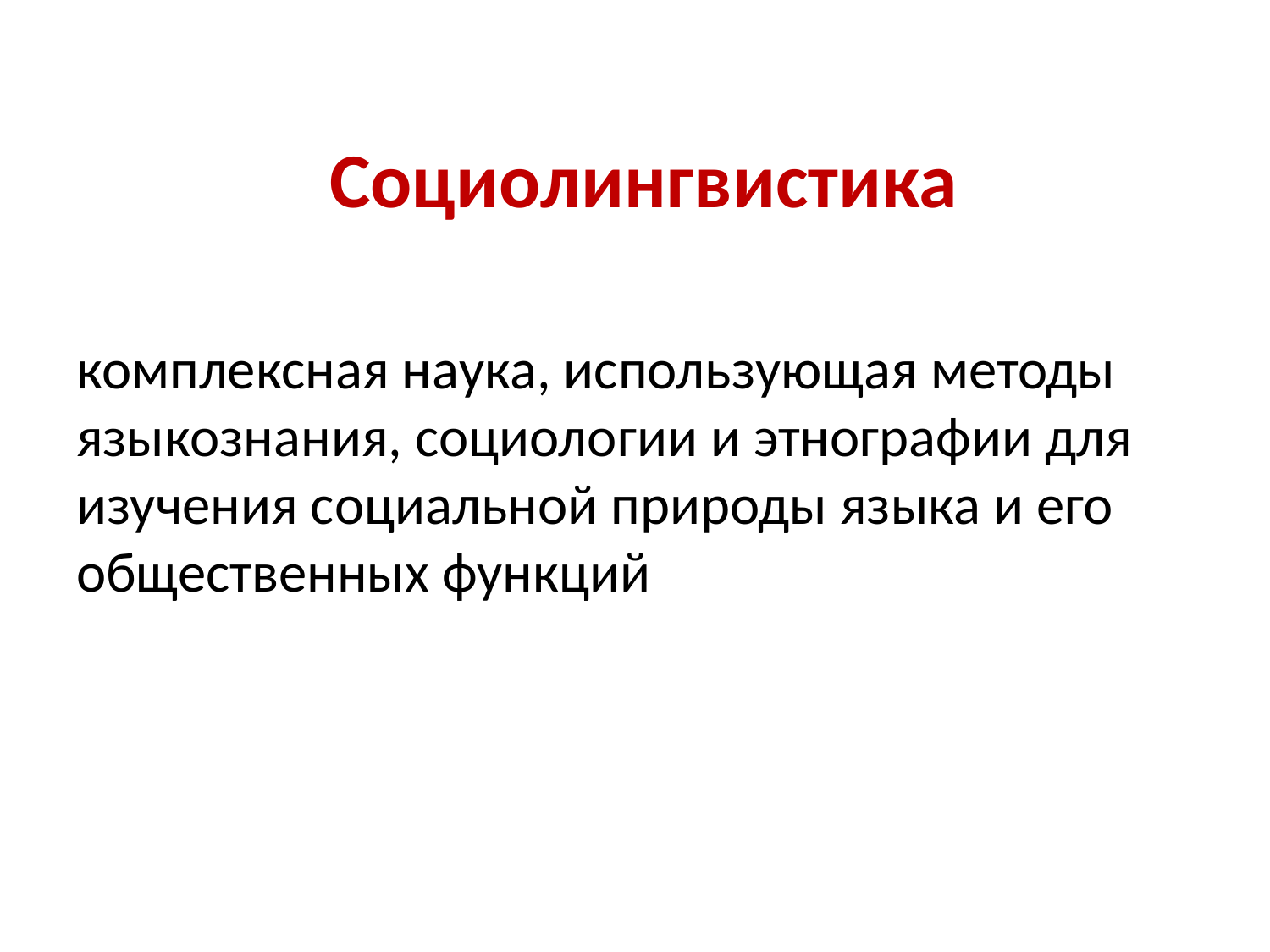

# Социолингвистика
комплексная наука, использующая методы языкознания, социологии и этнографии для изучения социальной природы языка и его общественных функций